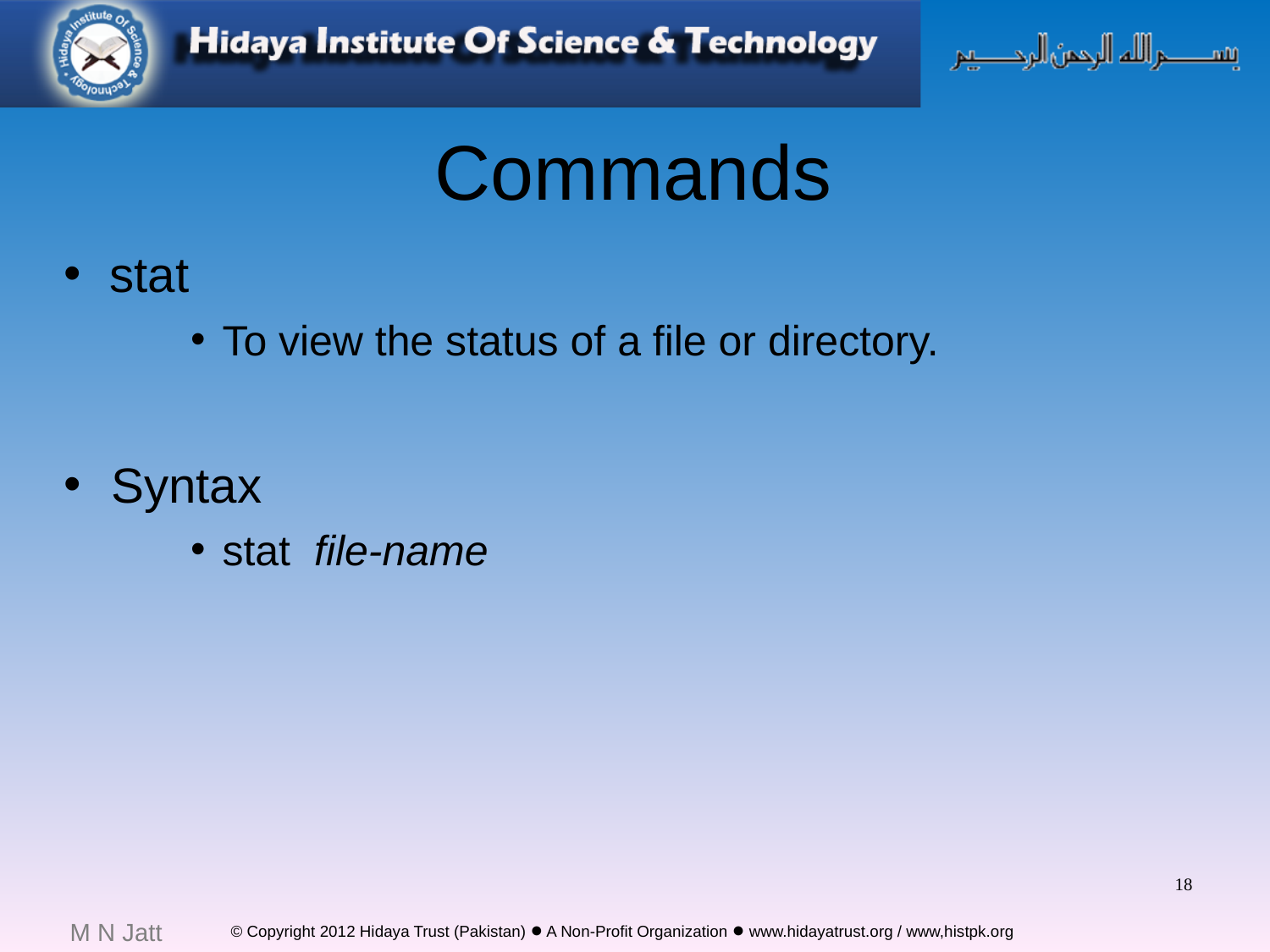

# Commands
stat
To view the status of a file or directory.

Syntax
stat  file-name

18